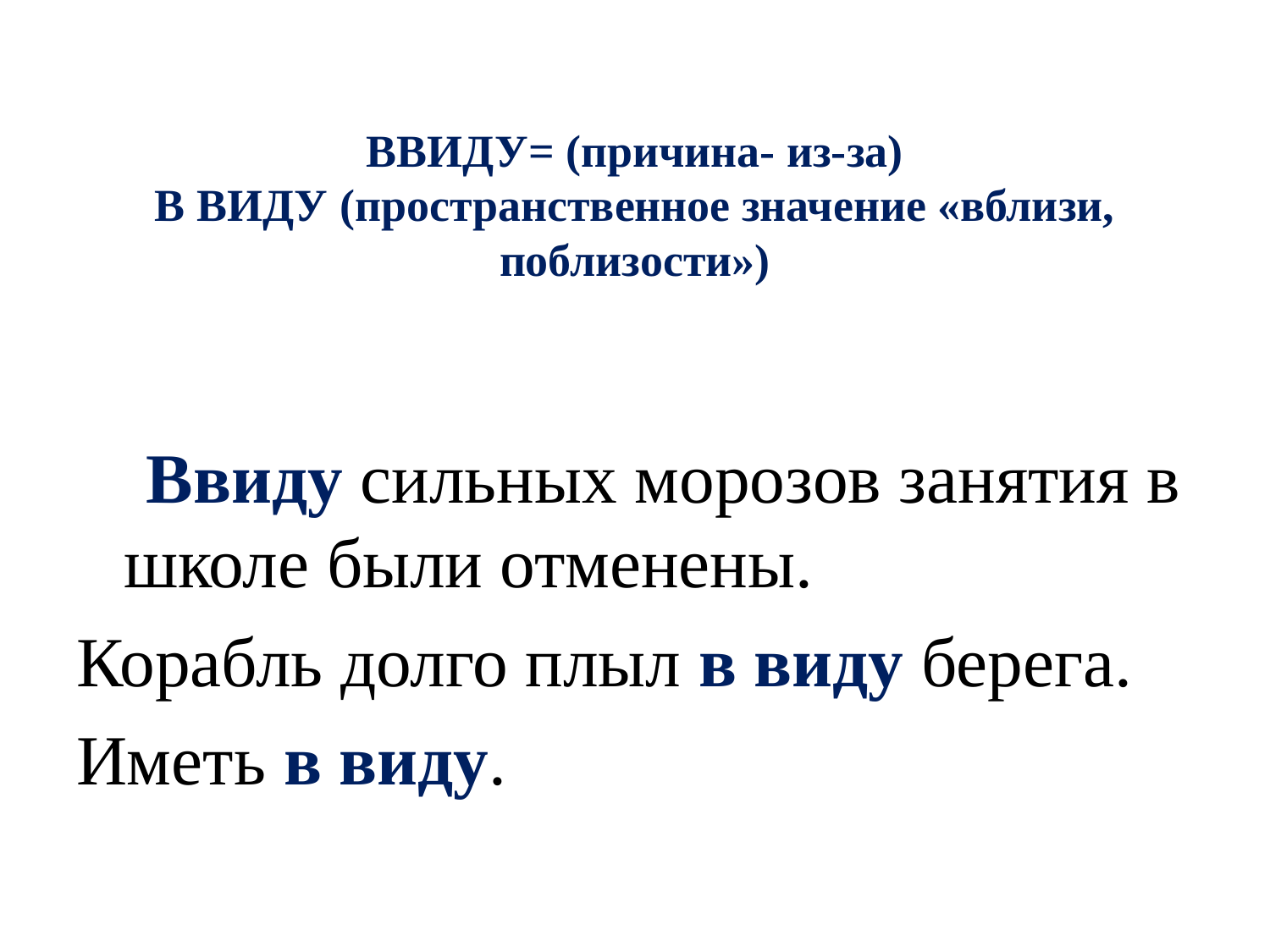

# ВВИДУ= (причина- из-за) В ВИДУ (пространственное значение «вблизи, поблизости»)
    Ввиду сильных морозов занятия в школе были отменены.
Корабль долго плыл в виду берега.
Иметь в виду.